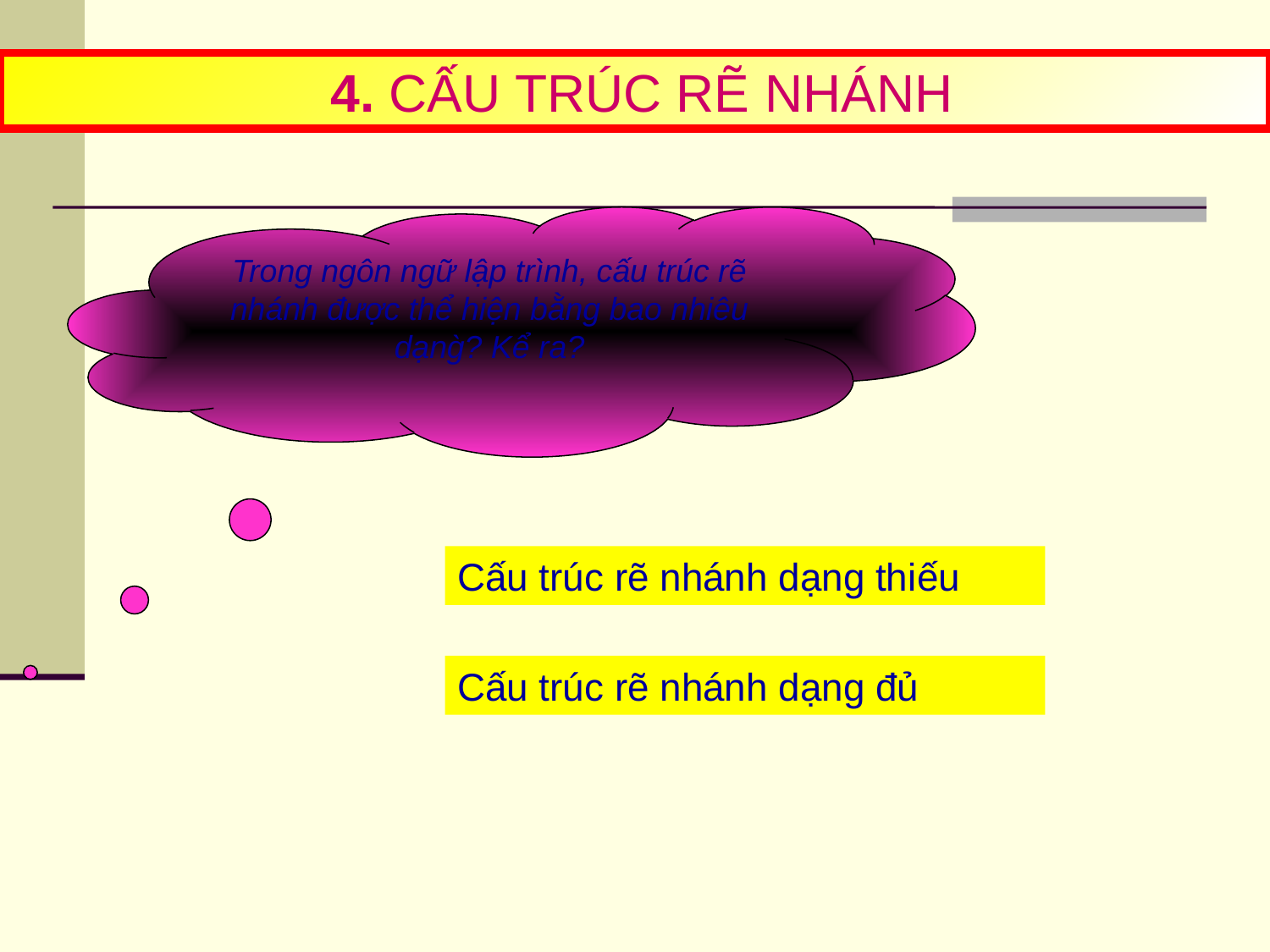

4. CẤU TRÚC RẼ NHÁNH
Trong ngôn ngữ lập trình, cấu trúc rẽ nhánh được thể hiện bằng bao nhiêu dạng̀? Kể ra?
Cấu trúc rẽ nhánh dạng thiếu
Cấu trúc rẽ nhánh dạng đủ